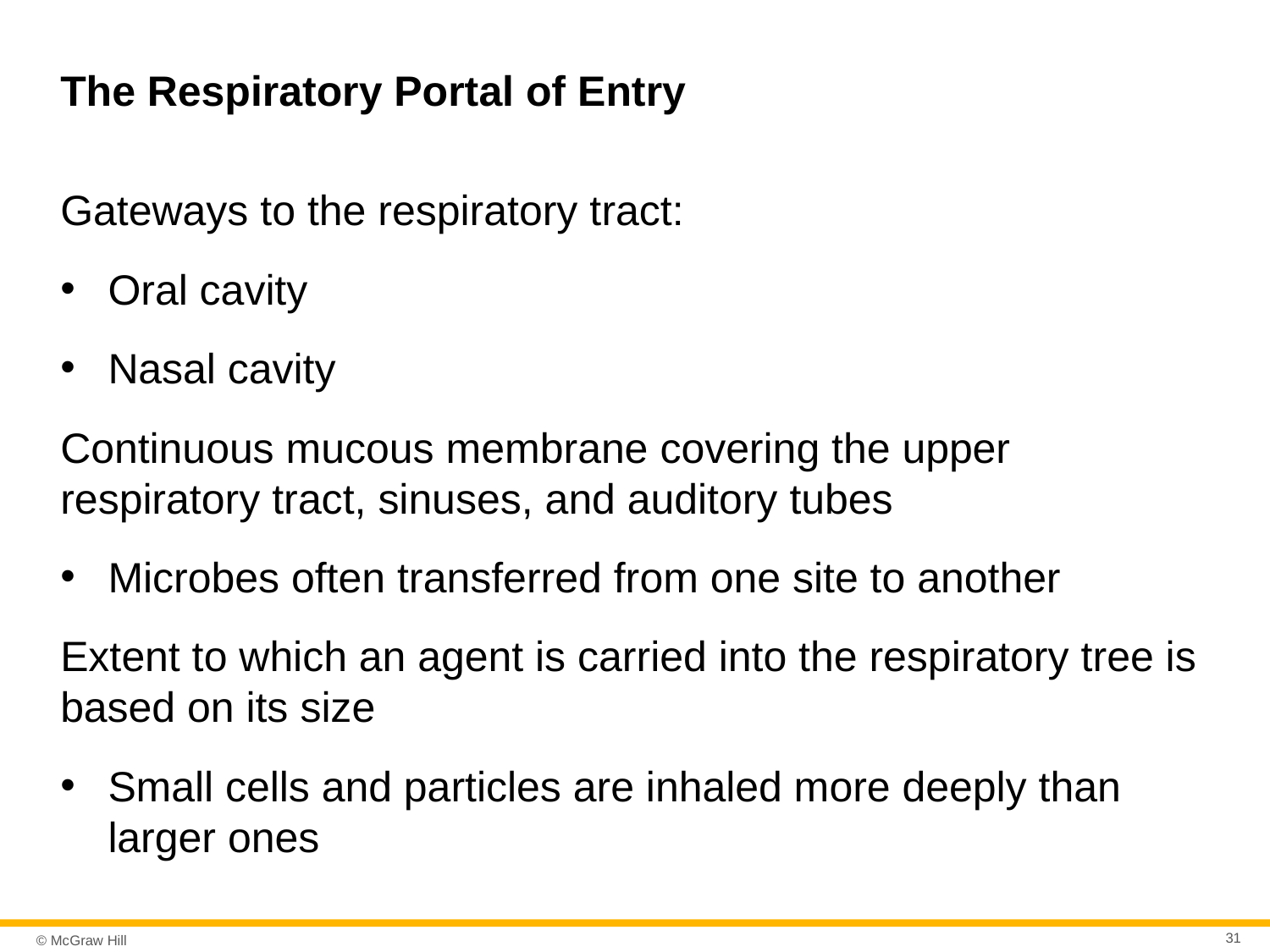

# The Respiratory Portal of Entry
Gateways to the respiratory tract:
Oral cavity
Nasal cavity
Continuous mucous membrane covering the upper respiratory tract, sinuses, and auditory tubes
Microbes often transferred from one site to another
Extent to which an agent is carried into the respiratory tree is based on its size
Small cells and particles are inhaled more deeply than larger ones